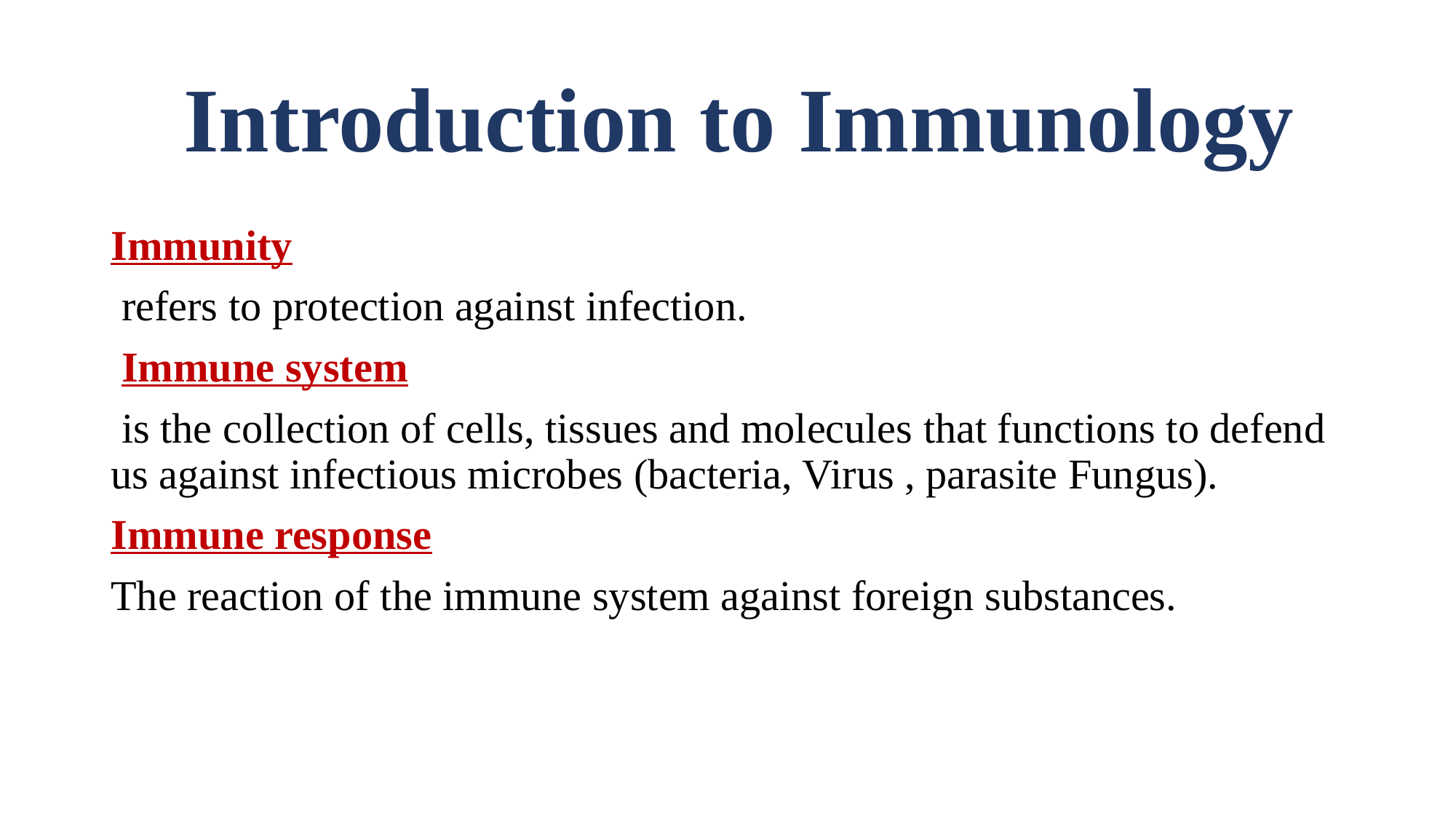

# Introduction to Immunology
Immunity
 refers to protection against infection.
 Immune system
 is the collection of cells, tissues and molecules that functions to defend us against infectious microbes (bacteria, Virus , parasite Fungus).
Immune response
The reaction of the immune system against foreign substances.